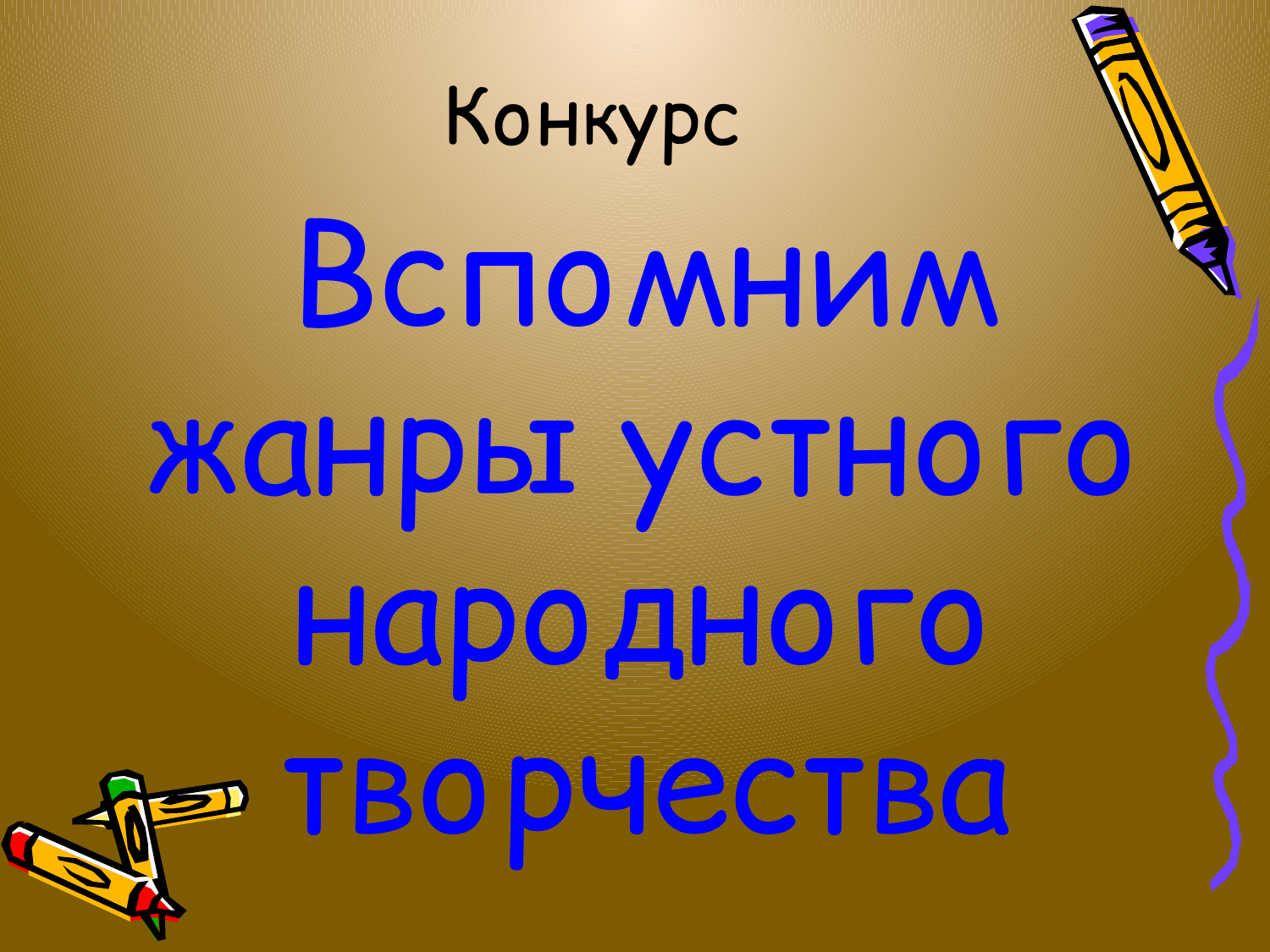

# Конкурс
Вспомним жанры устного народного творчества